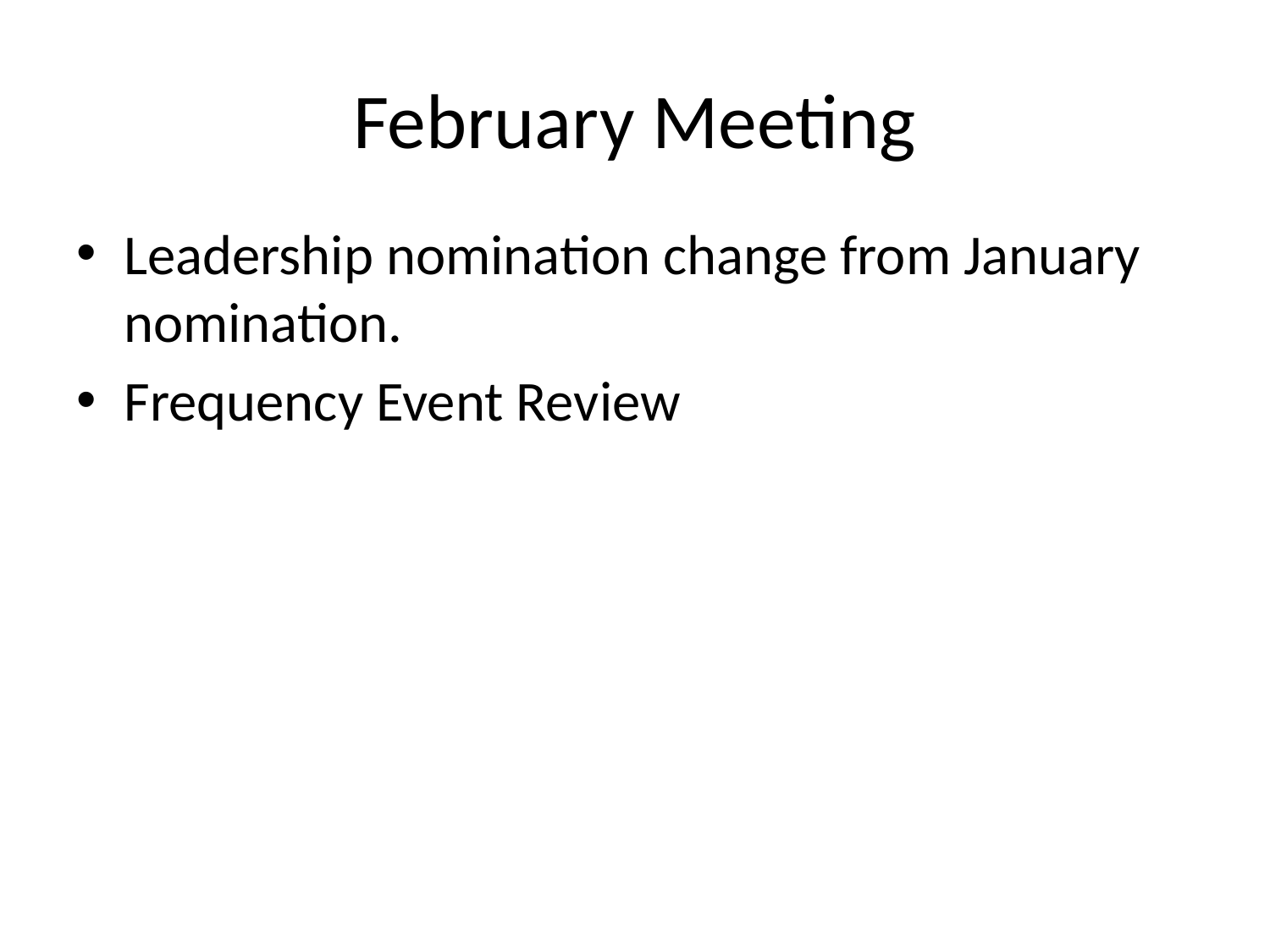

# February Meeting
Leadership nomination change from January nomination.
Frequency Event Review